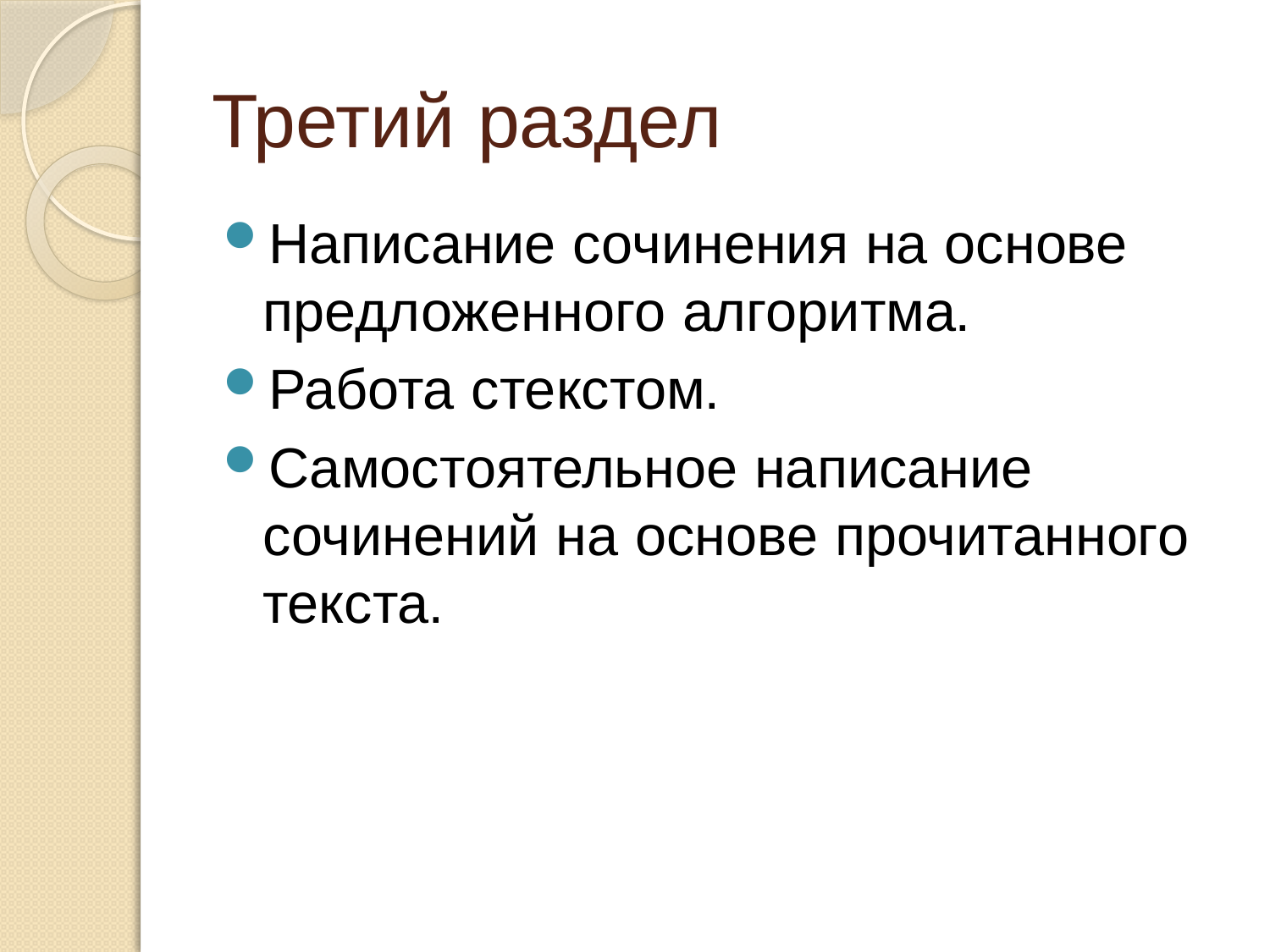

# Третий раздел
Написание сочинения на основе предложенного алгоритма.
Работа стекстом.
Самостоятельное написание сочинений на основе прочитанного текста.